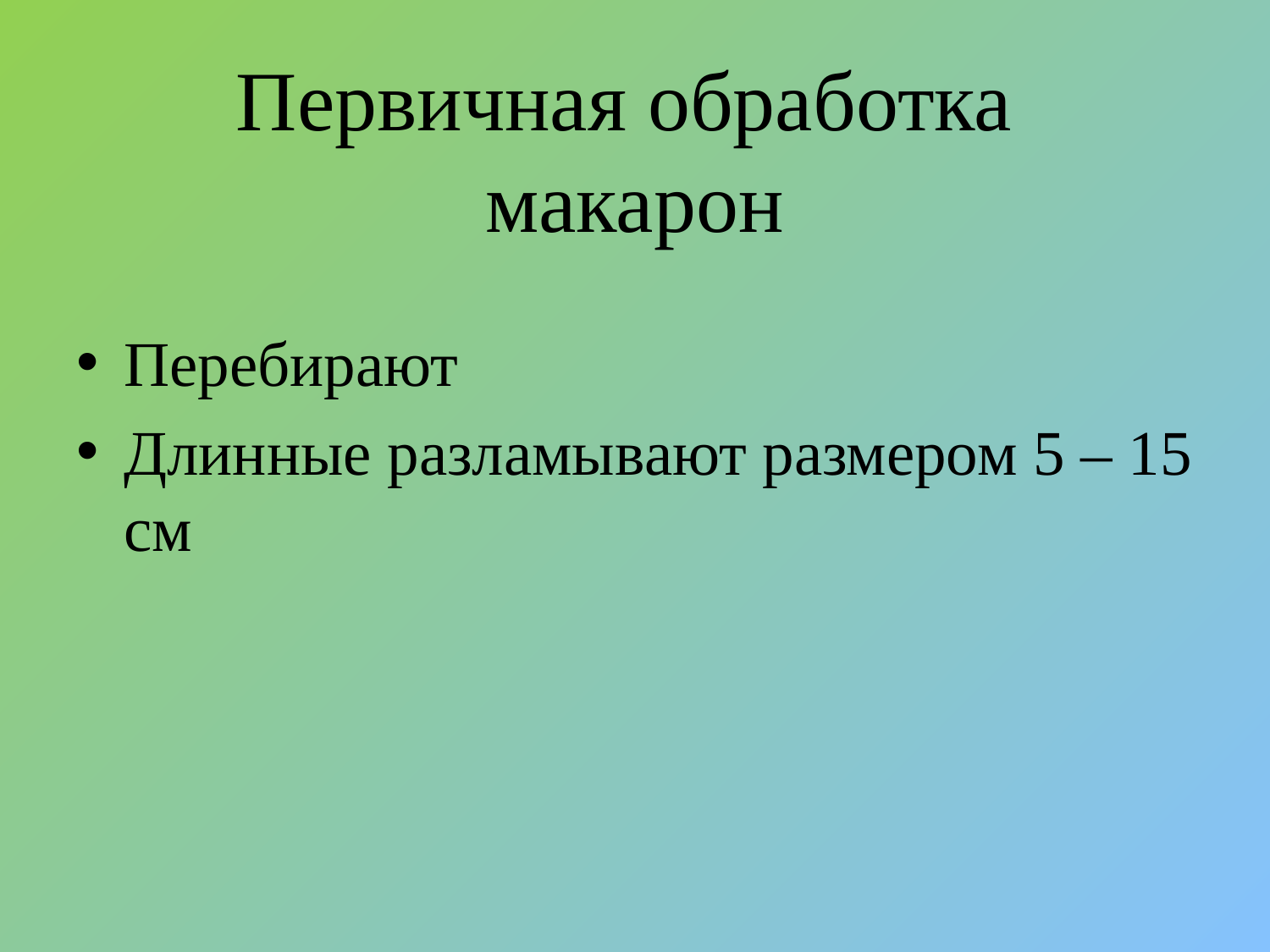

# Первичная обработка макарон
Перебирают
Длинные разламывают размером 5 – 15 см